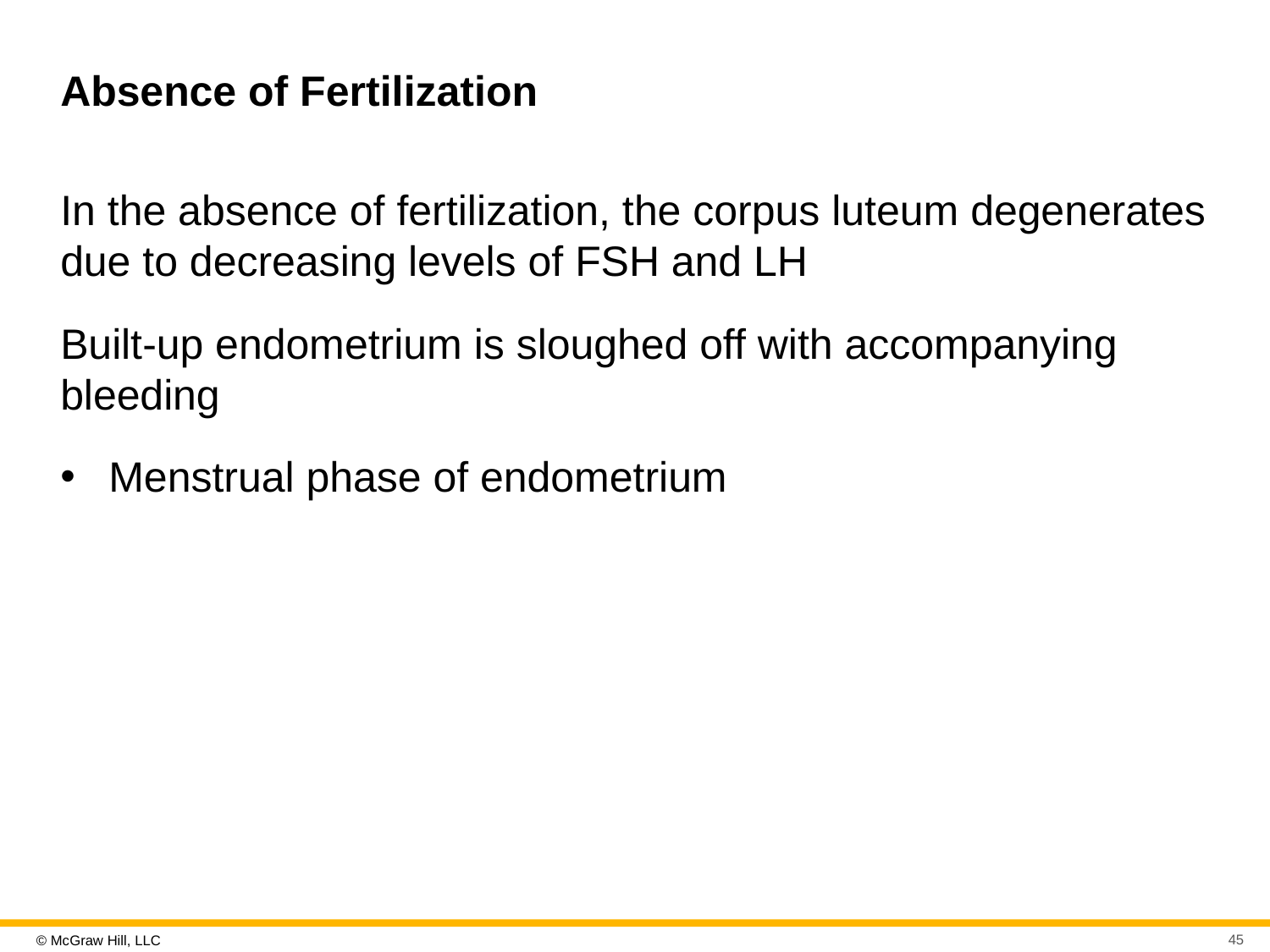

# Absence of Fertilization
In the absence of fertilization, the corpus luteum degenerates due to decreasing levels of FSH and LH
Built-up endometrium is sloughed off with accompanying bleeding
Menstrual phase of endometrium
45